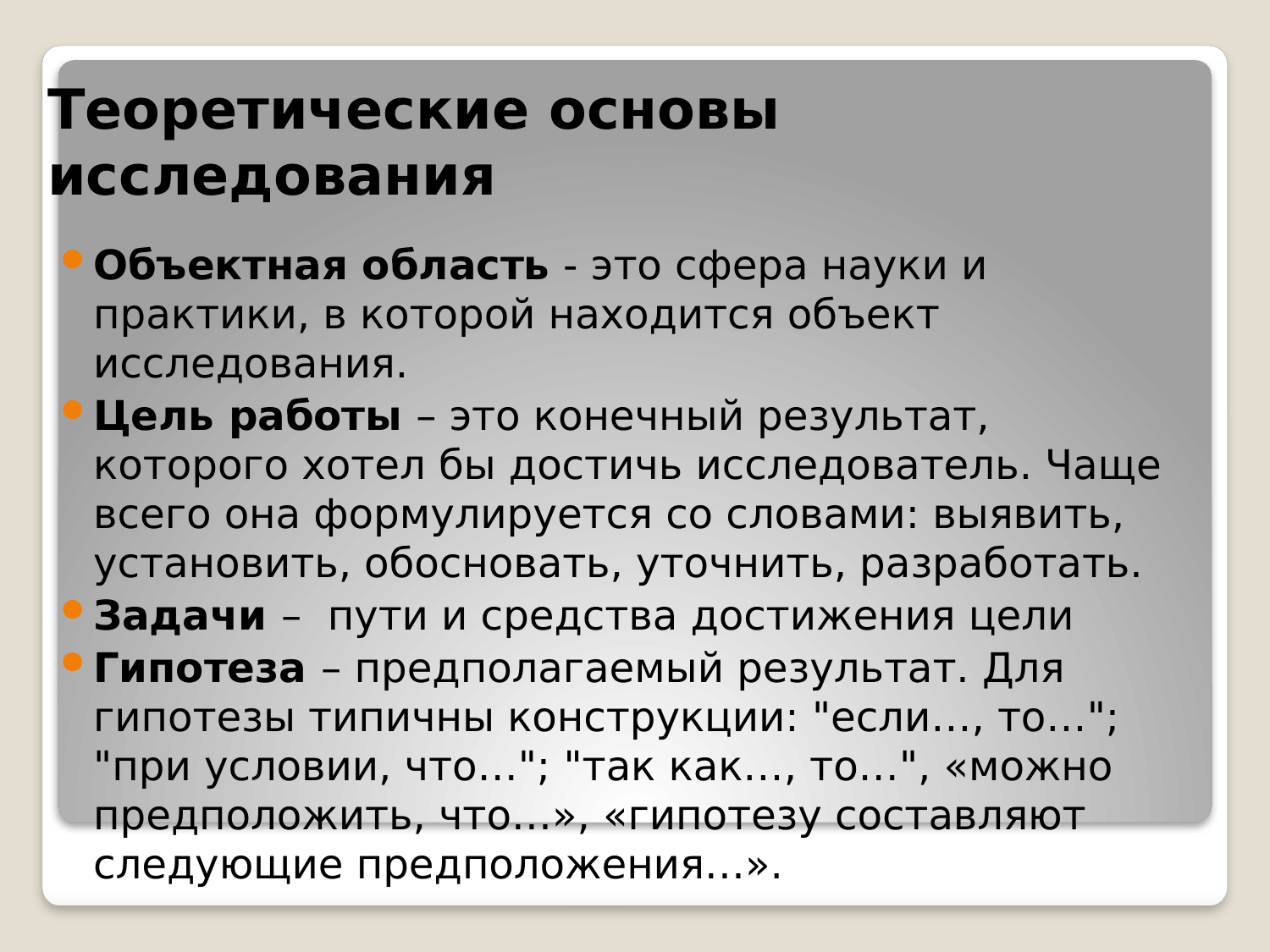

Теоретические основы исследования
# Теоретические основы исследования
Объектная область - это сфера науки и практики, в которой находится объект исследования.
Цель работы – это конечный результат, которого хотел бы достичь исследователь. Чаще всего она формулируется со словами: выявить, установить, обосновать, уточнить, разработать.
Задачи –  пути и средства достижения цели
Гипотеза – предполагаемый результат. Для гипотезы типичны конструкции: "если…, то…"; "при условии, что…"; "так как…, то…", «можно предположить, что…», «гипотезу составляют следующие предположения…».